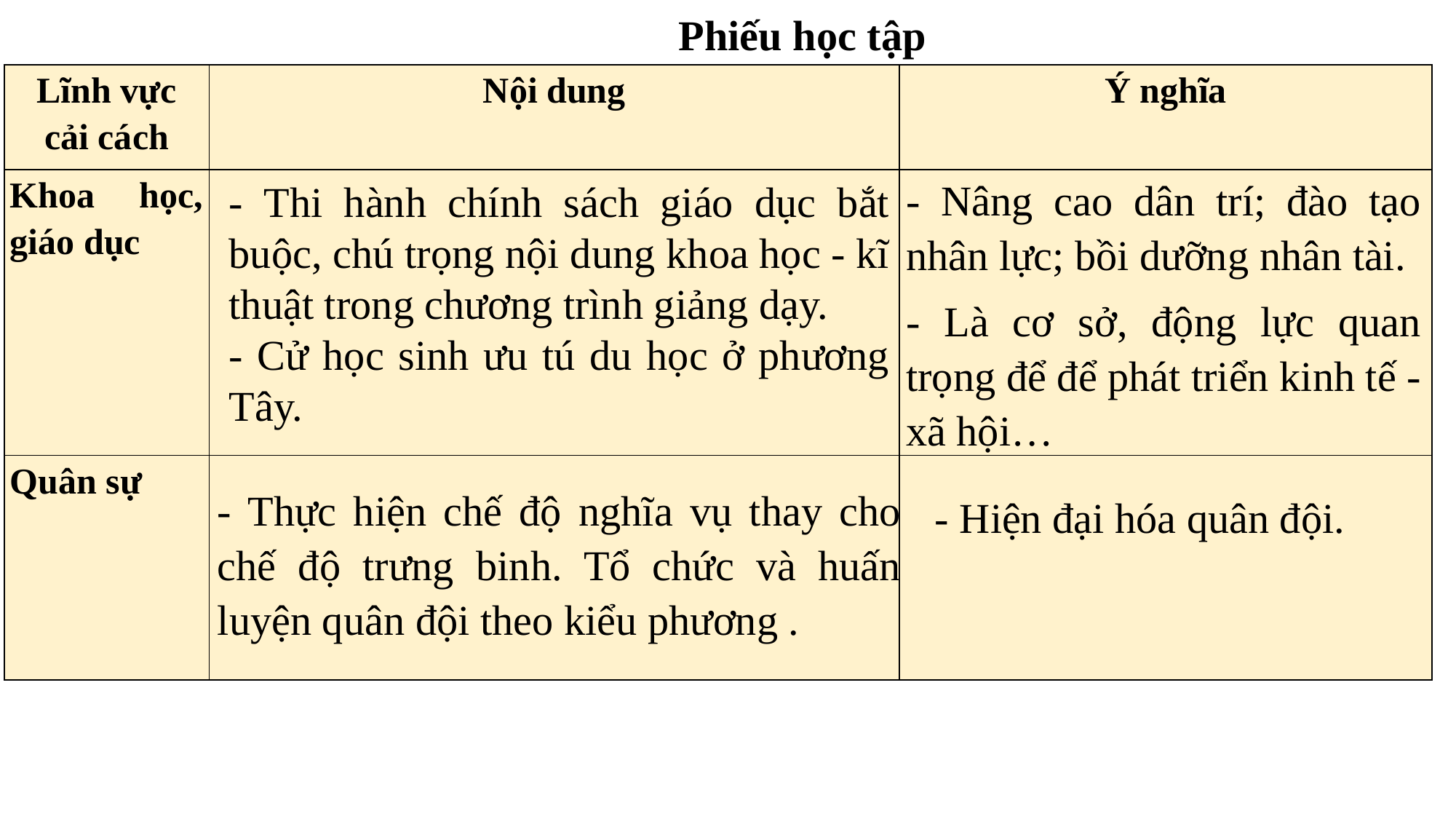

Phiếu học tập
| Lĩnh vực cải cách | Nội dung | Ý nghĩa |
| --- | --- | --- |
| Khoa học, giáo dục |  |  |
| Quân sự |  |  |
- Nâng cao dân trí; đào tạo nhân lực; bồi dưỡng nhân tài.
- Là cơ sở, động lực quan trọng để để phát triển kinh tế - xã hội…
- Thi hành chính sách giáo dục bắt buộc, chú trọng nội dung khoa học - kĩ thuật trong chương trình giảng dạy.
- Cử học sinh ưu tú du học ở phương Tây.
- Thực hiện chế độ nghĩa vụ thay cho chế độ trưng binh. Tổ chức và huấn luyện quân đội theo kiểu phương .
- Hiện đại hóa quân đội.